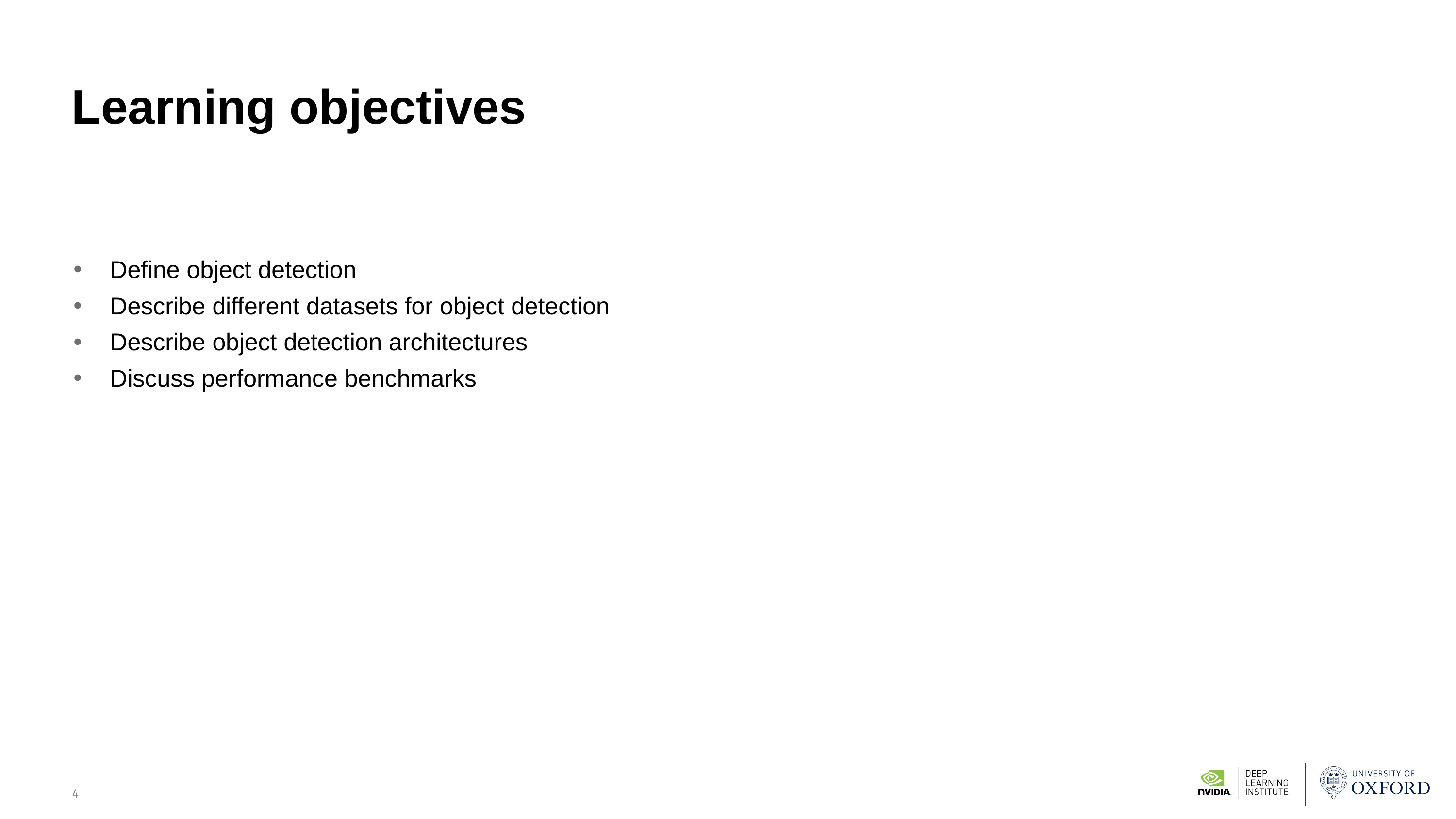

# Learning objectives
Define object detection
Describe different datasets for object detection
Describe object detection architectures
Discuss performance benchmarks